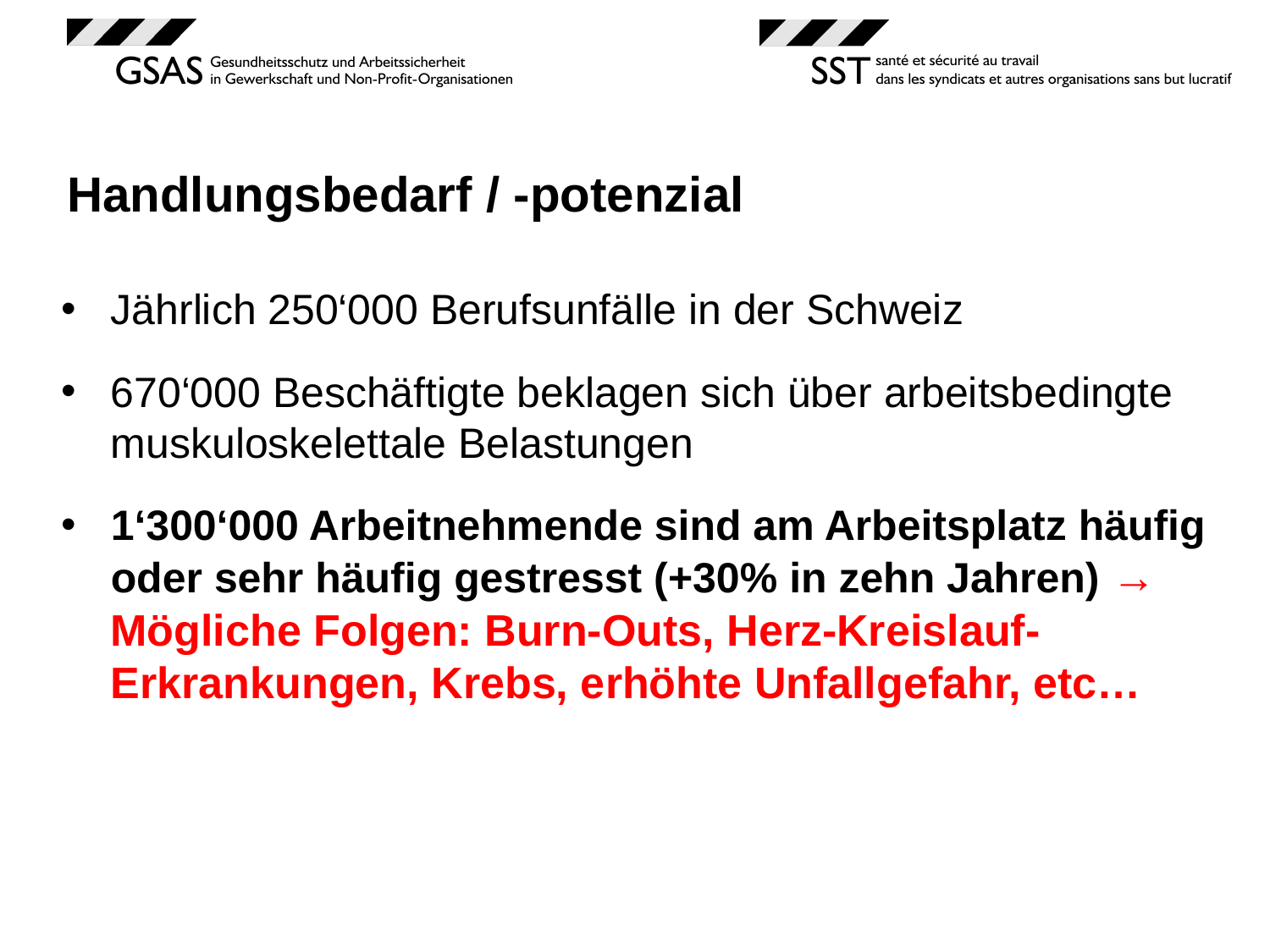

# Handlungsbedarf / -potenzial
Jährlich 250‘000 Berufsunfälle in der Schweiz
670‘000 Beschäftigte beklagen sich über arbeitsbedingte muskuloskelettale Belastungen
1‘300‘000 Arbeitnehmende sind am Arbeitsplatz häufig oder sehr häufig gestresst (+30% in zehn Jahren) → Mögliche Folgen: Burn-Outs, Herz-Kreislauf-Erkrankungen, Krebs, erhöhte Unfallgefahr, etc…